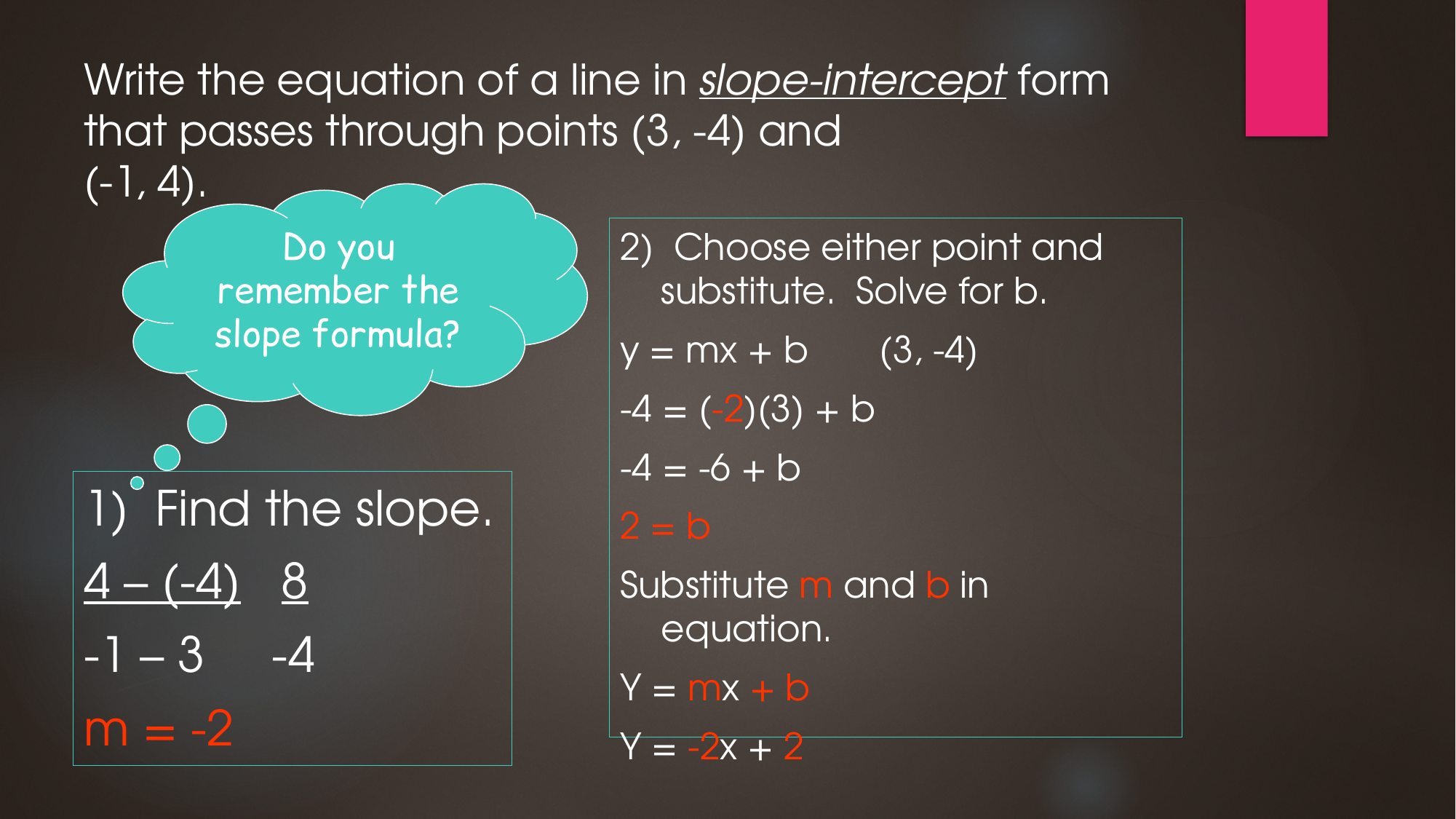

# Write the equation of a line in slope-intercept form that passes through points (3, -4) and (-1, 4).
Do you remember the slope formula?
2)  Choose either point and substitute.  Solve for b.
y = mx + b	(3, -4)
-4 = (-2)(3) + b
-4 = -6 + b
2 = b
Substitute m and b in equation.
Y = mx + b
Y = -2x + 2
1)  Find the slope.
4 – (-4)   8
-1 – 3     -4
m = -2